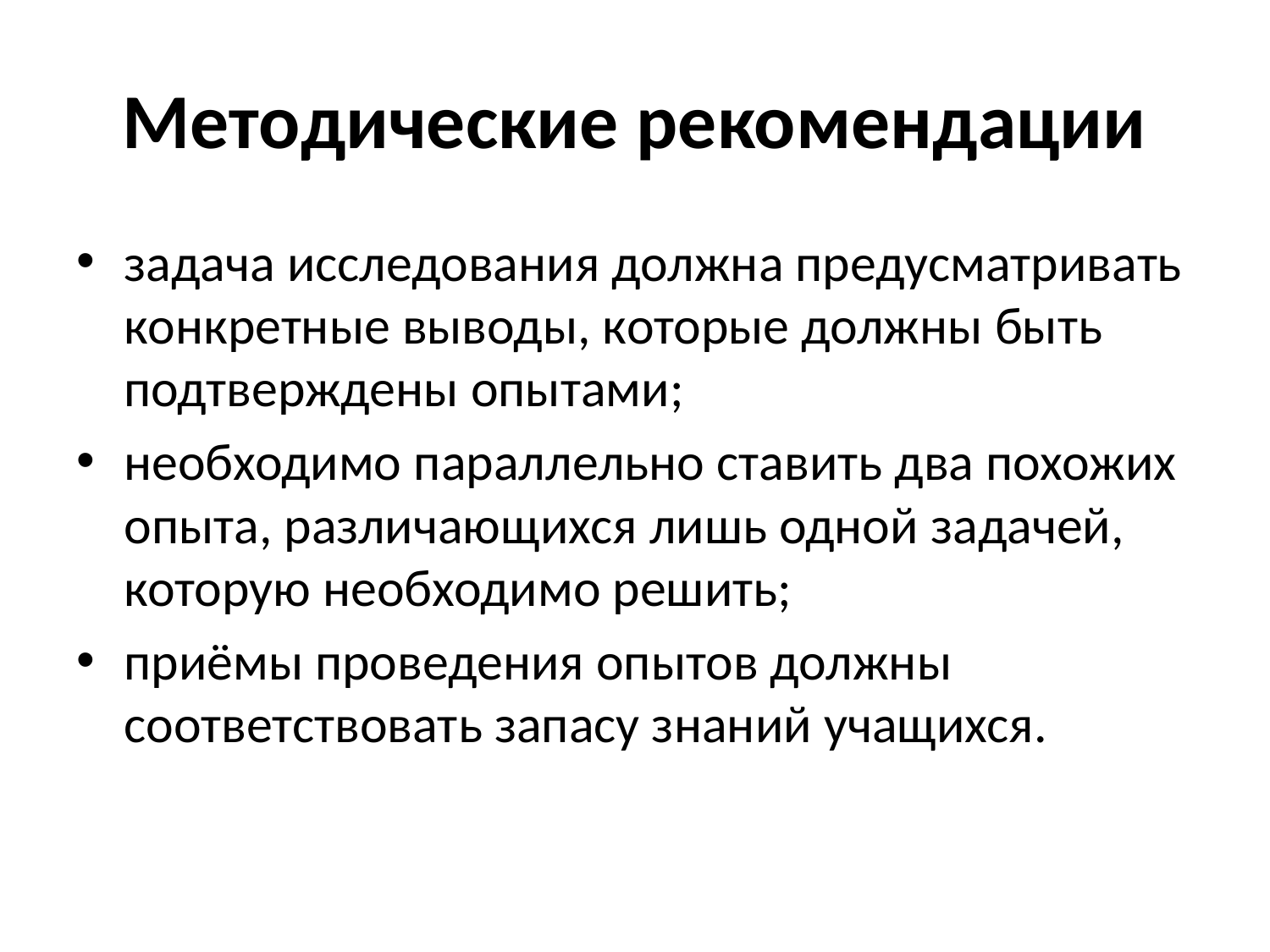

# Методические рекомендации
задача исследования должна предусматривать конкретные выводы, которые должны быть подтверждены опытами;
необходимо параллельно ставить два похожих опыта, различающихся лишь одной задачей, которую необходимо решить;
приёмы проведения опытов должны соответствовать запасу знаний учащихся.